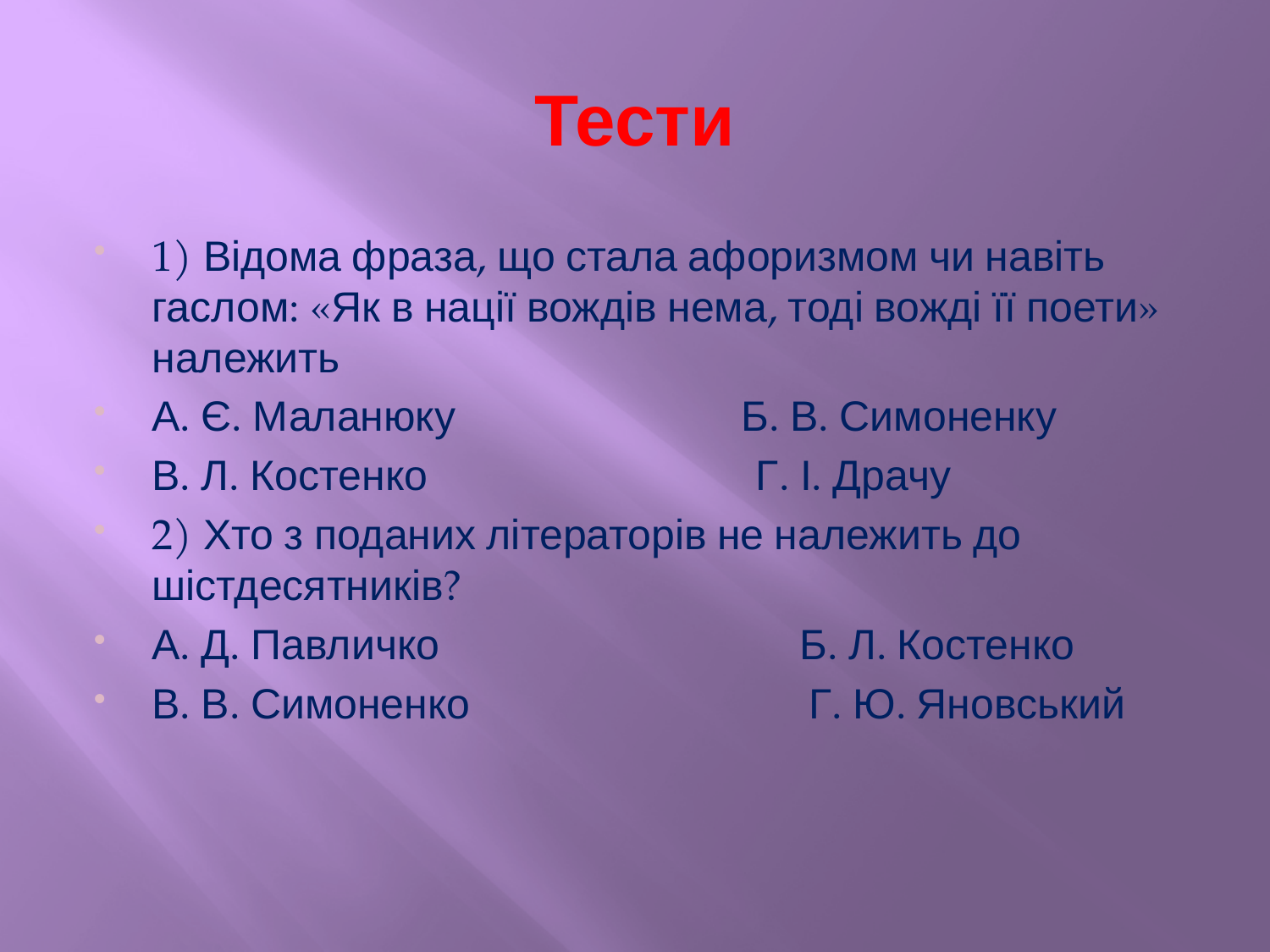

# Тести
1) Відома фраза, що стала афоризмом чи навіть гаслом: «Як в нації вождів нема, тоді вожді її поети» належить
А. Є. Маланюку                           Б. В. Симоненку
В. Л. Костенко                               Г. І. Драчу
2) Хто з поданих літераторів не належить до шістдесятників?
А. Д. Павличко                                  Б. Л. Костенко
В. В. Симоненко                                Г. Ю. Яновський